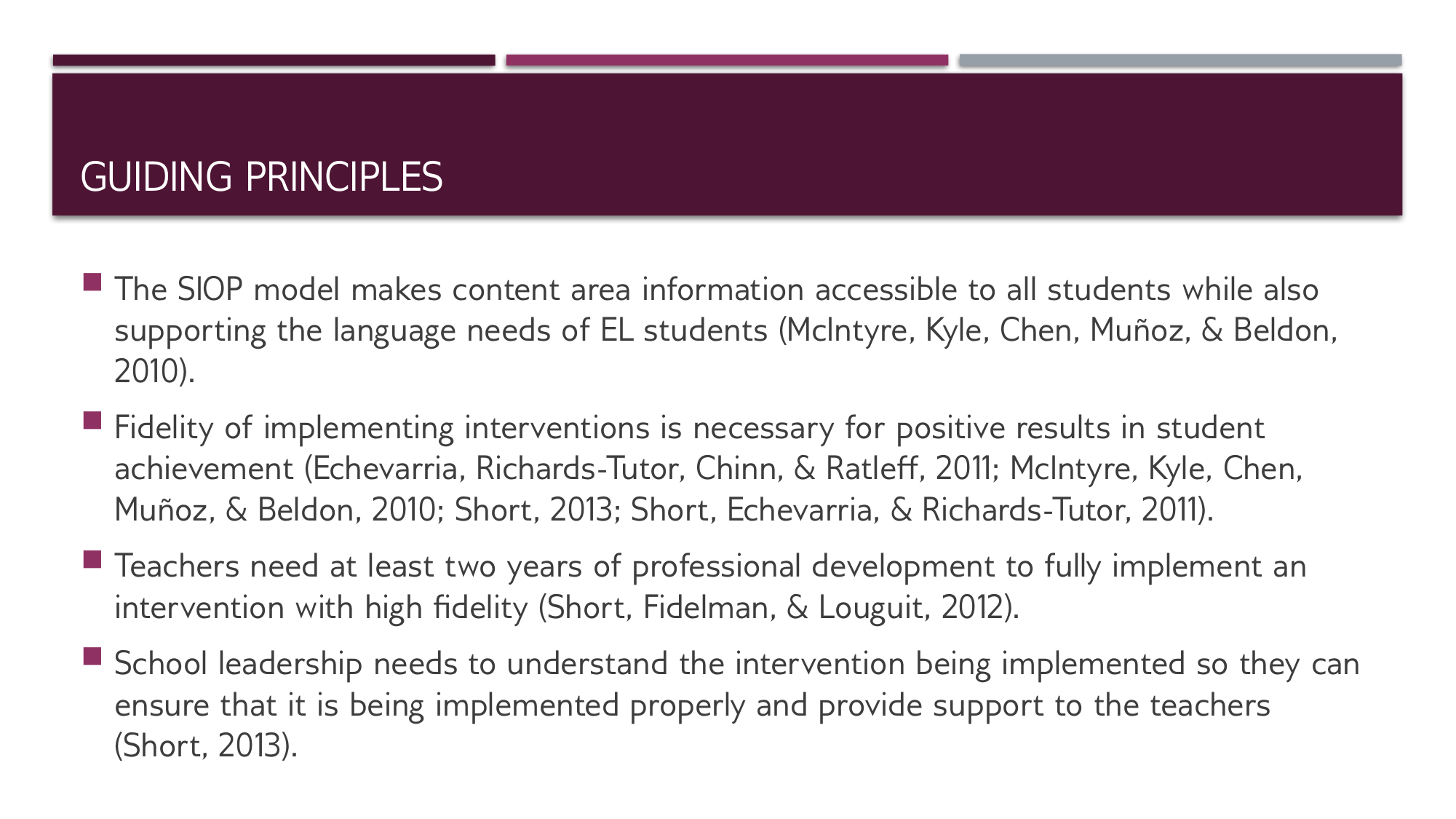

# Guiding principles
The SIOP model makes content area information accessible to all students while also supporting the language needs of EL students (McIntyre, Kyle, Chen, Muñoz, & Beldon, 2010).
Fidelity of implementing interventions is necessary for positive results in student achievement (Echevarria, Richards-Tutor, Chinn, & Ratleff, 2011; McIntyre, Kyle, Chen, Muñoz, & Beldon, 2010; Short, 2013; Short, Echevarria, & Richards-Tutor, 2011).
Teachers need at least two years of professional development to fully implement an intervention with high fidelity (Short, Fidelman, & Louguit, 2012).
School leadership needs to understand the intervention being implemented so they can ensure that it is being implemented properly and provide support to the teachers (Short, 2013).